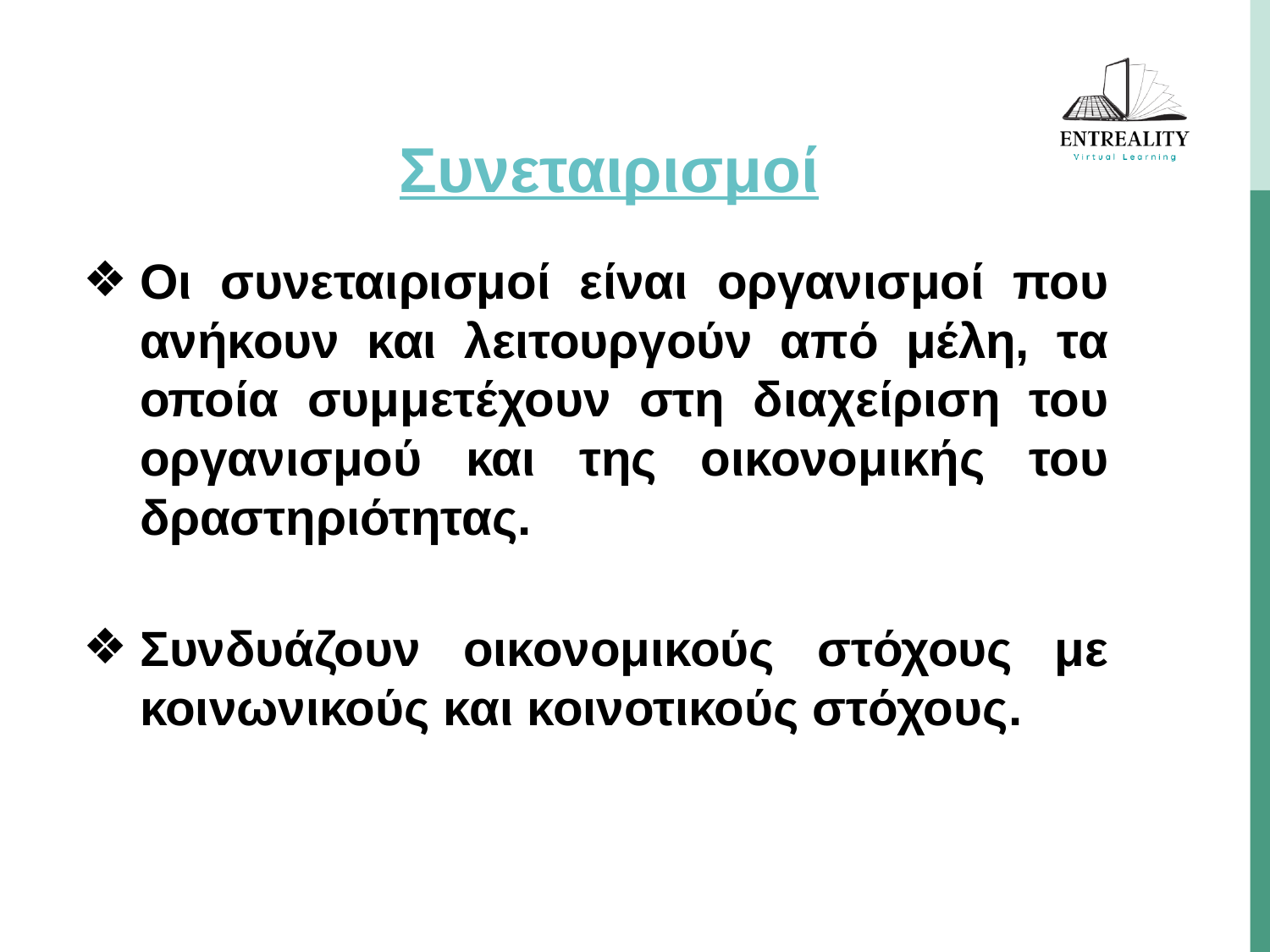

# Συνεταιρισμοί
Οι συνεταιρισμοί είναι οργανισμοί που ανήκουν και λειτουργούν από μέλη, τα οποία συμμετέχουν στη διαχείριση του οργανισμού και της οικονομικής του δραστηριότητας.

Συνδυάζουν οικονομικούς στόχους με κοινωνικούς και κοινοτικούς στόχους.